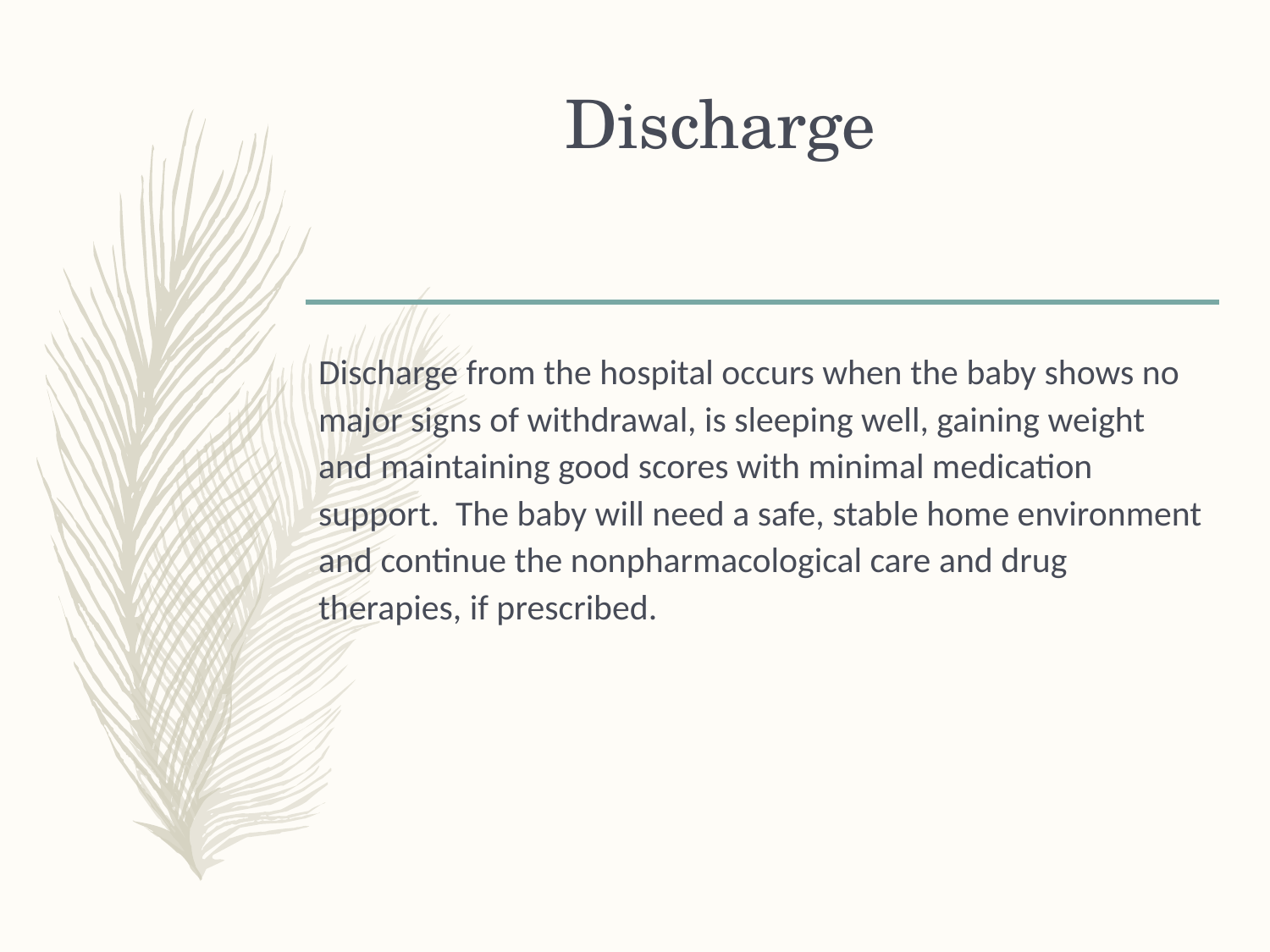

# Discharge
Discharge from the hospital occurs when the baby shows no major signs of withdrawal, is sleeping well, gaining weight and maintaining good scores with minimal medication support.  The baby will need a safe, stable home environment and continue the nonpharmacological care and drug therapies, if prescribed.